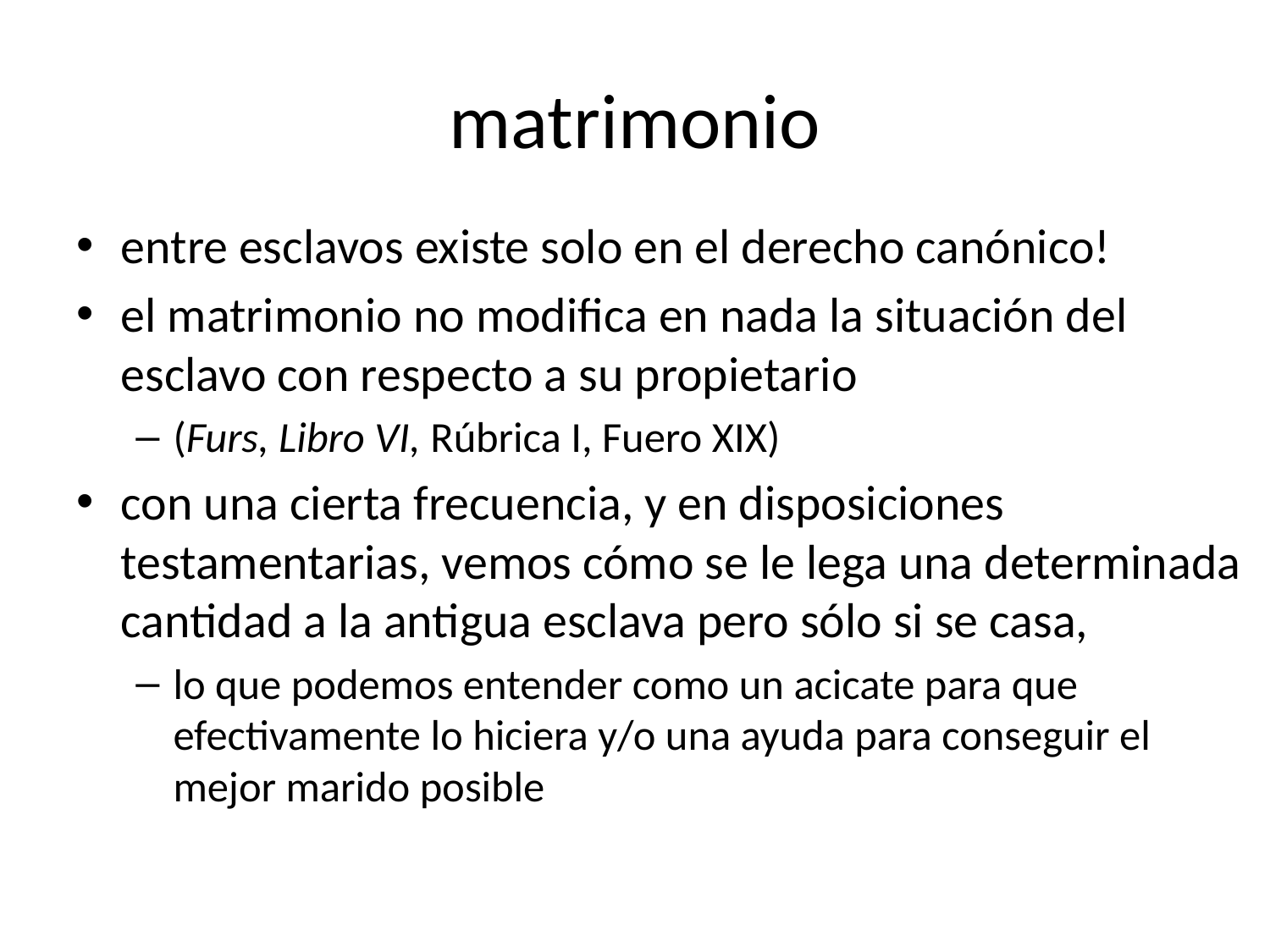

# matrimonio
entre esclavos existe solo en el derecho canónico!
el matrimonio no modifica en nada la situación del esclavo con respecto a su propietario
(Furs, Libro VI, Rúbrica I, Fuero XIX)
con una cierta frecuencia, y en disposiciones testamentarias, vemos cómo se le lega una determinada cantidad a la antigua esclava pero sólo si se casa,
lo que podemos entender como un acicate para que efectivamente lo hiciera y/o una ayuda para conseguir el mejor marido posible